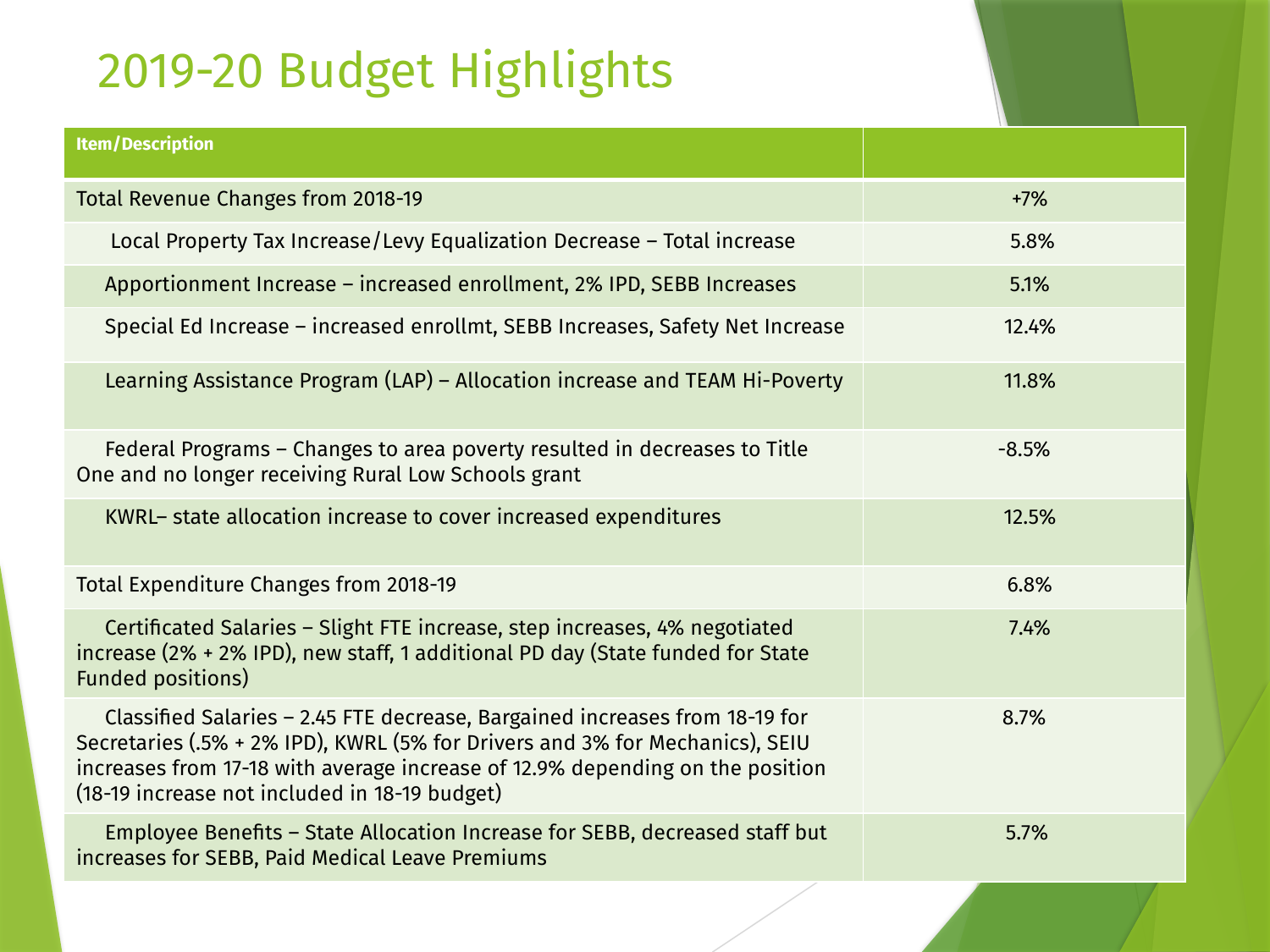

# 2019-20 Budget Highlights
| Item/Description |  |
| --- | --- |
| Total Revenue Changes from 2018-19 | +7% |
| Local Property Tax Increase/Levy Equalization Decrease – Total increase | 5.8% |
| Apportionment Increase – increased enrollment, 2% IPD, SEBB Increases | 5.1% |
| Special Ed Increase – increased enrollmt, SEBB Increases, Safety Net Increase | 12.4% |
| Learning Assistance Program (LAP) – Allocation increase and TEAM Hi-Poverty | 11.8% |
| Federal Programs – Changes to area poverty resulted in decreases to Title One and no longer receiving Rural Low Schools grant | -8.5% |
| KWRL– state allocation increase to cover increased expenditures | 12.5% |
| Total Expenditure Changes from 2018-19 | 6.8% |
| Certificated Salaries – Slight FTE increase, step increases, 4% negotiated increase (2% + 2% IPD), new staff, 1 additional PD day (State funded for State Funded positions) | 7.4% |
| Classified Salaries – 2.45 FTE decrease, Bargained increases from 18-19 for Secretaries (.5% + 2% IPD), KWRL (5% for Drivers and 3% for Mechanics), SEIU increases from 17-18 with average increase of 12.9% depending on the position (18-19 increase not included in 18-19 budget) | 8.7% |
| Employee Benefits – State Allocation Increase for SEBB, decreased staff but increases for SEBB, Paid Medical Leave Premiums | 5.7% |